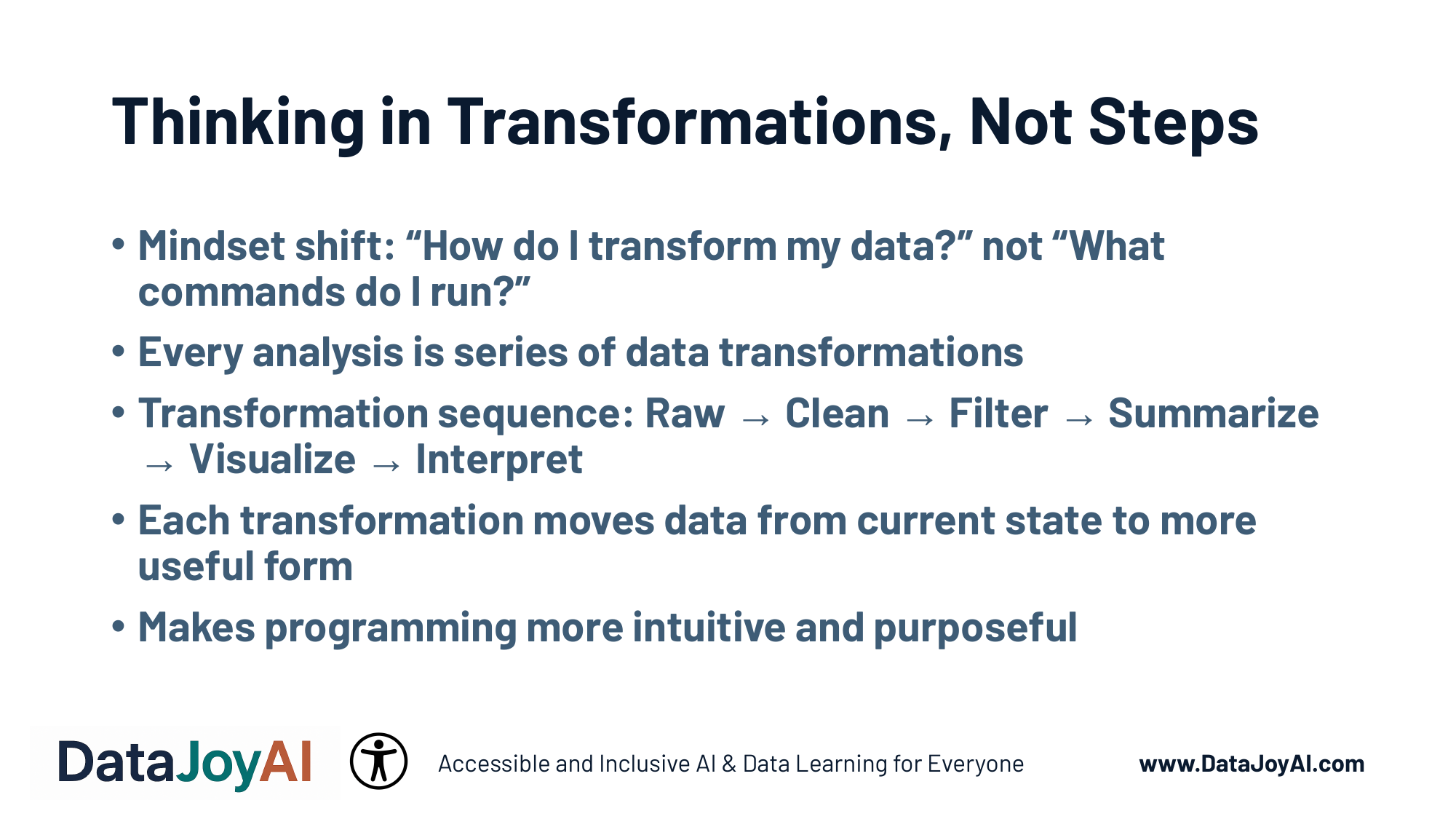

# Thinking in Transformations, Not Steps
Mindset shift: “How do I transform my data?” not “What commands do I run?”
Every analysis is series of data transformations
Transformation sequence: Raw → Clean → Filter → Summarize → Visualize → Interpret
Each transformation moves data from current state to more useful form
Makes programming more intuitive and purposeful